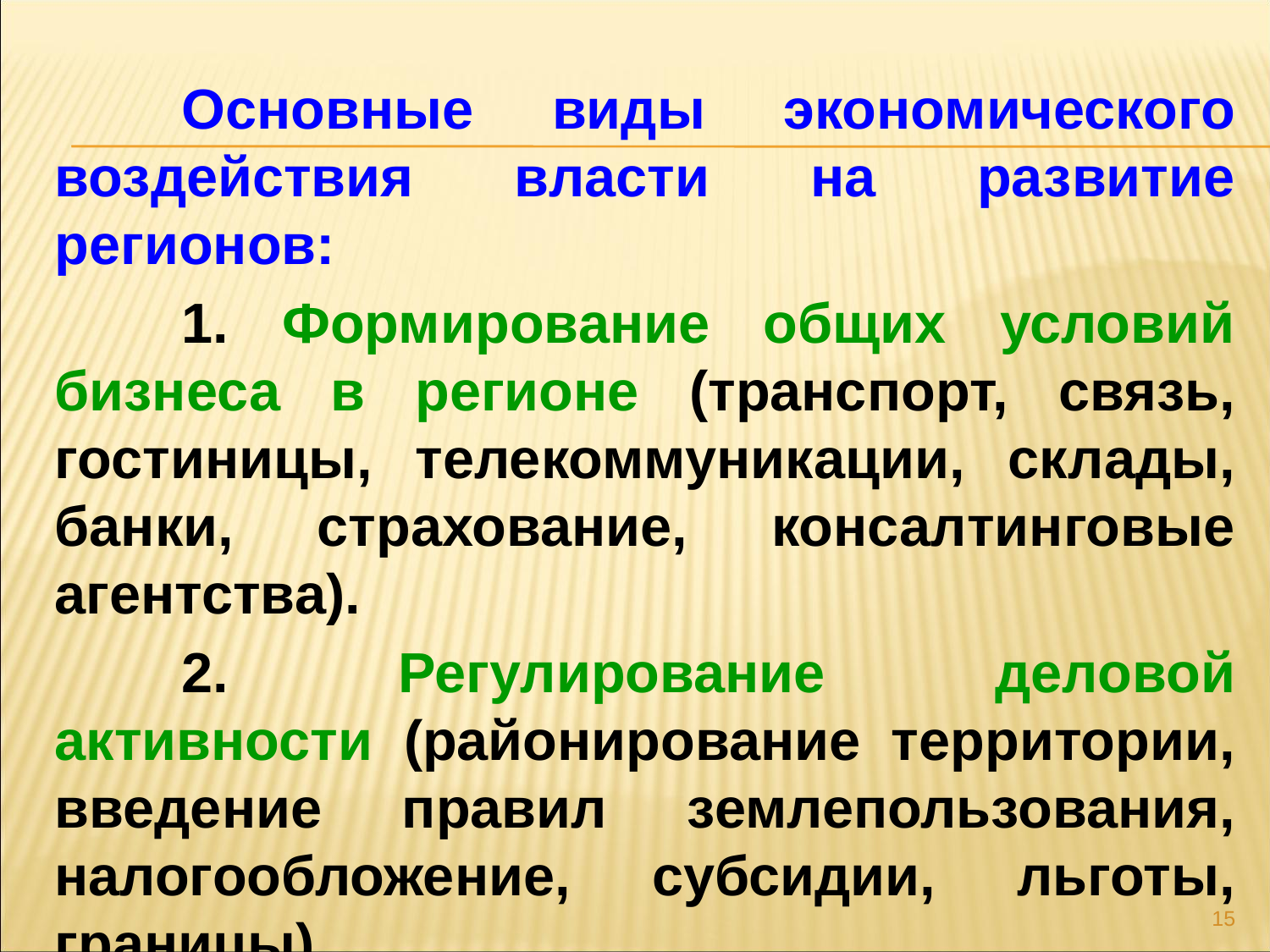

Основные виды экономического воздействия власти на развитие регионов:
	1. Формирование общих условий бизнеса в регионе (транспорт, связь, гостиницы, телекоммуникации, склады, банки, страхование, консалтинговые агентства).
	2. Регулирование деловой активности (районирование территории, введение правил землепользования, налогообложение, субсидии, льготы, границы).

15